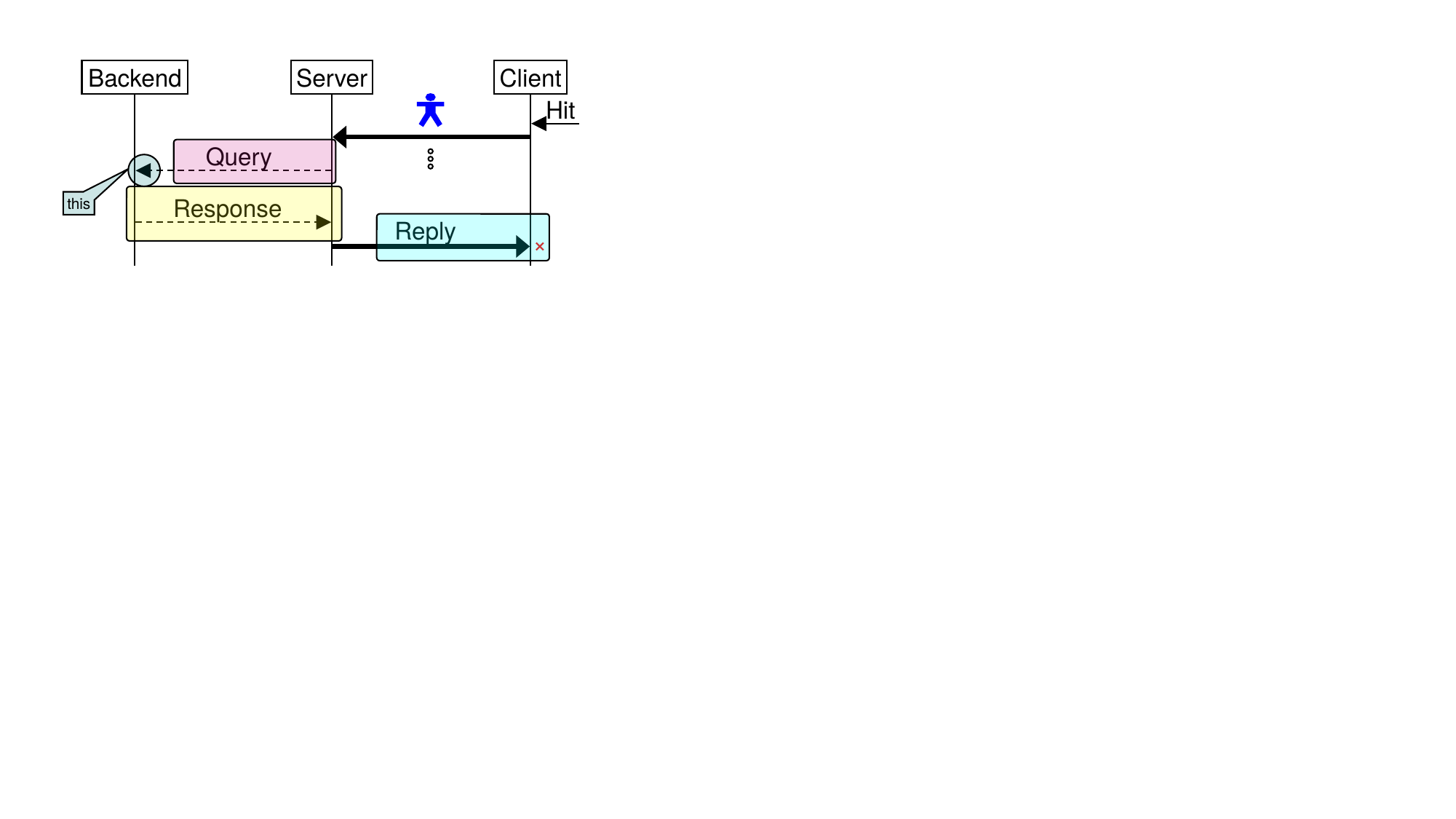

Backend
Server
Client

Hit

Query

this
Response

Reply